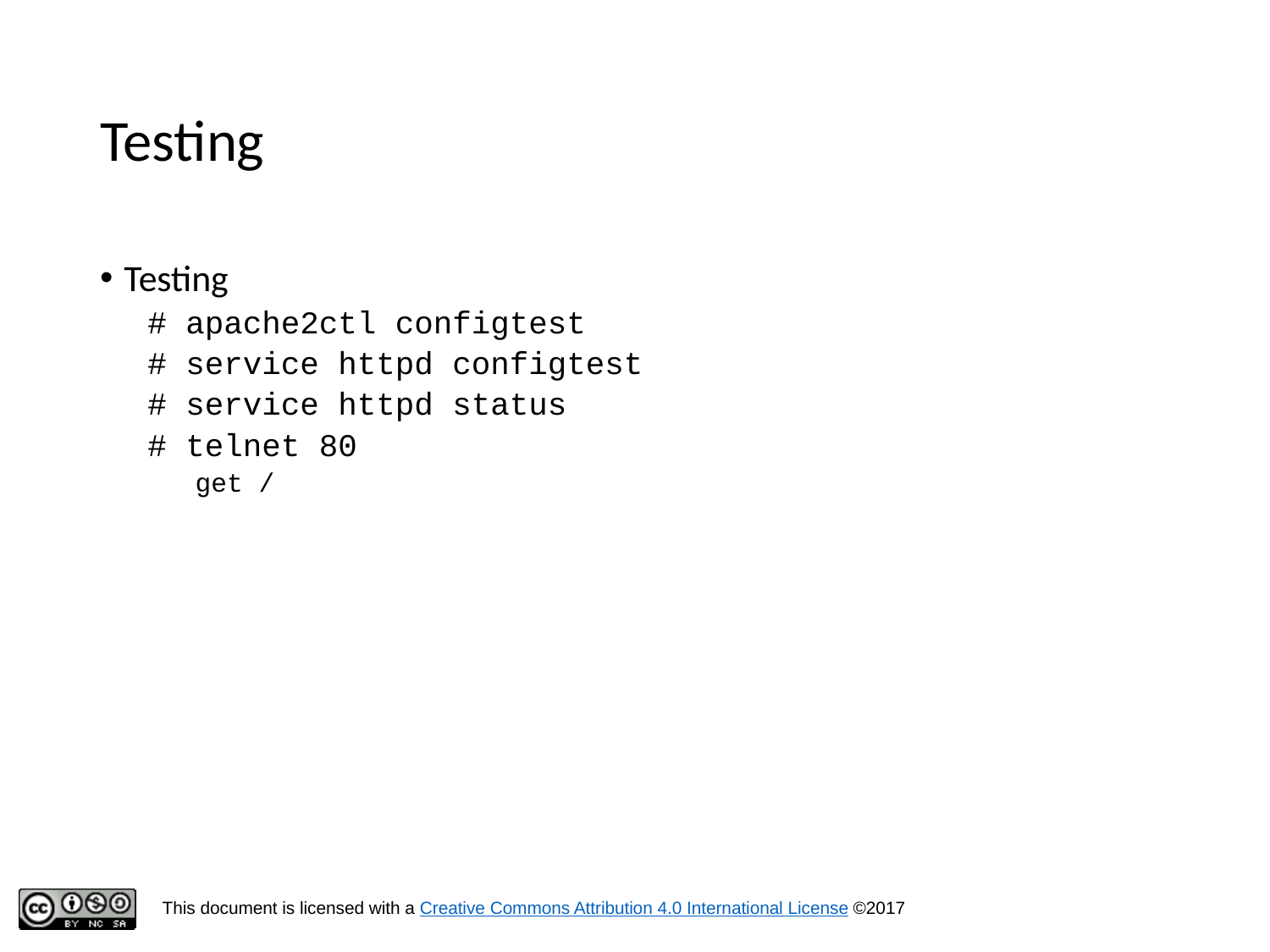

# Testing
Testing
# apache2ctl configtest
# service httpd configtest
# service httpd status
# telnet 80
get /